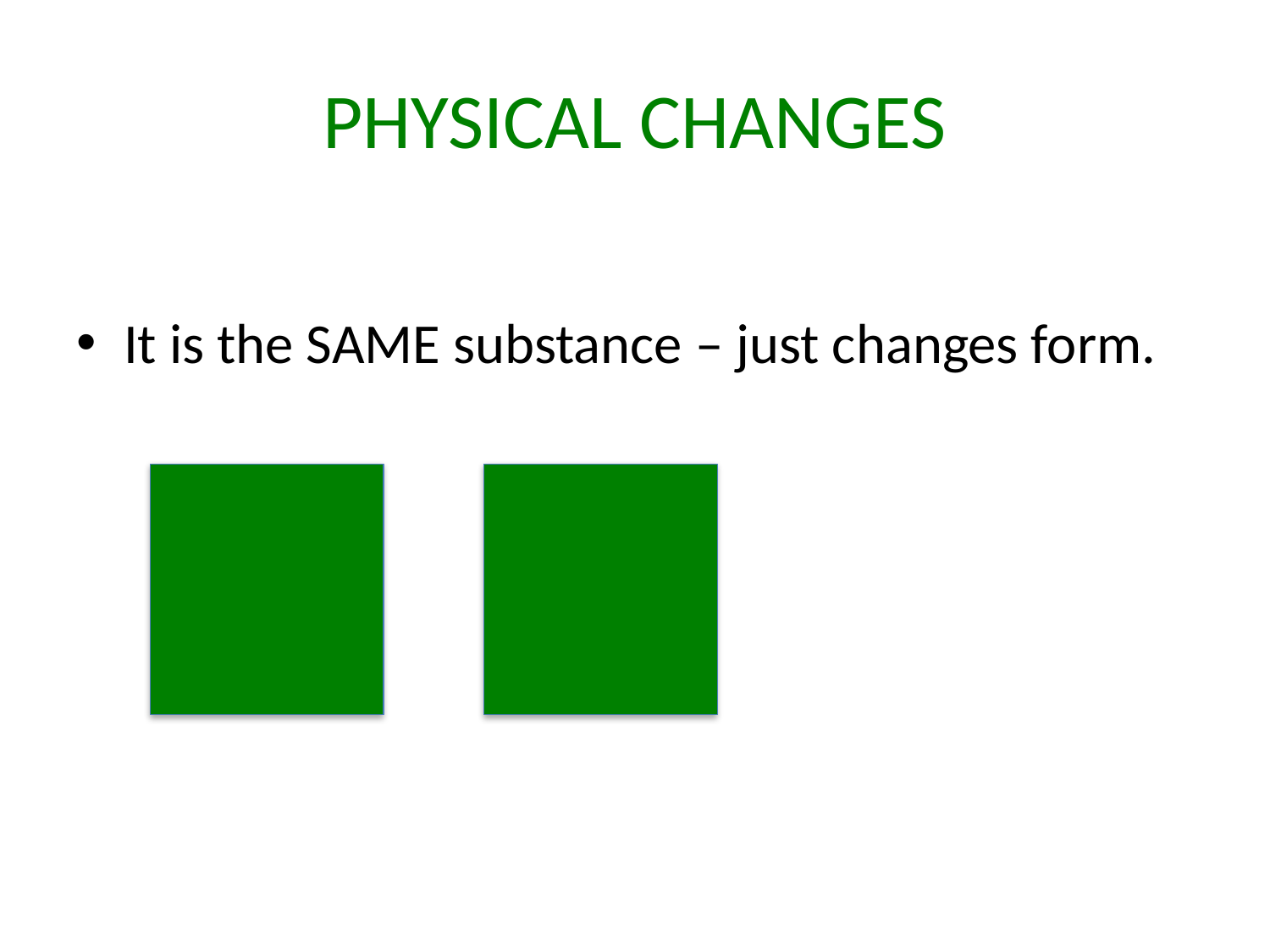

# PHYSICAL CHANGES

It is the SAME substance – just changes form.